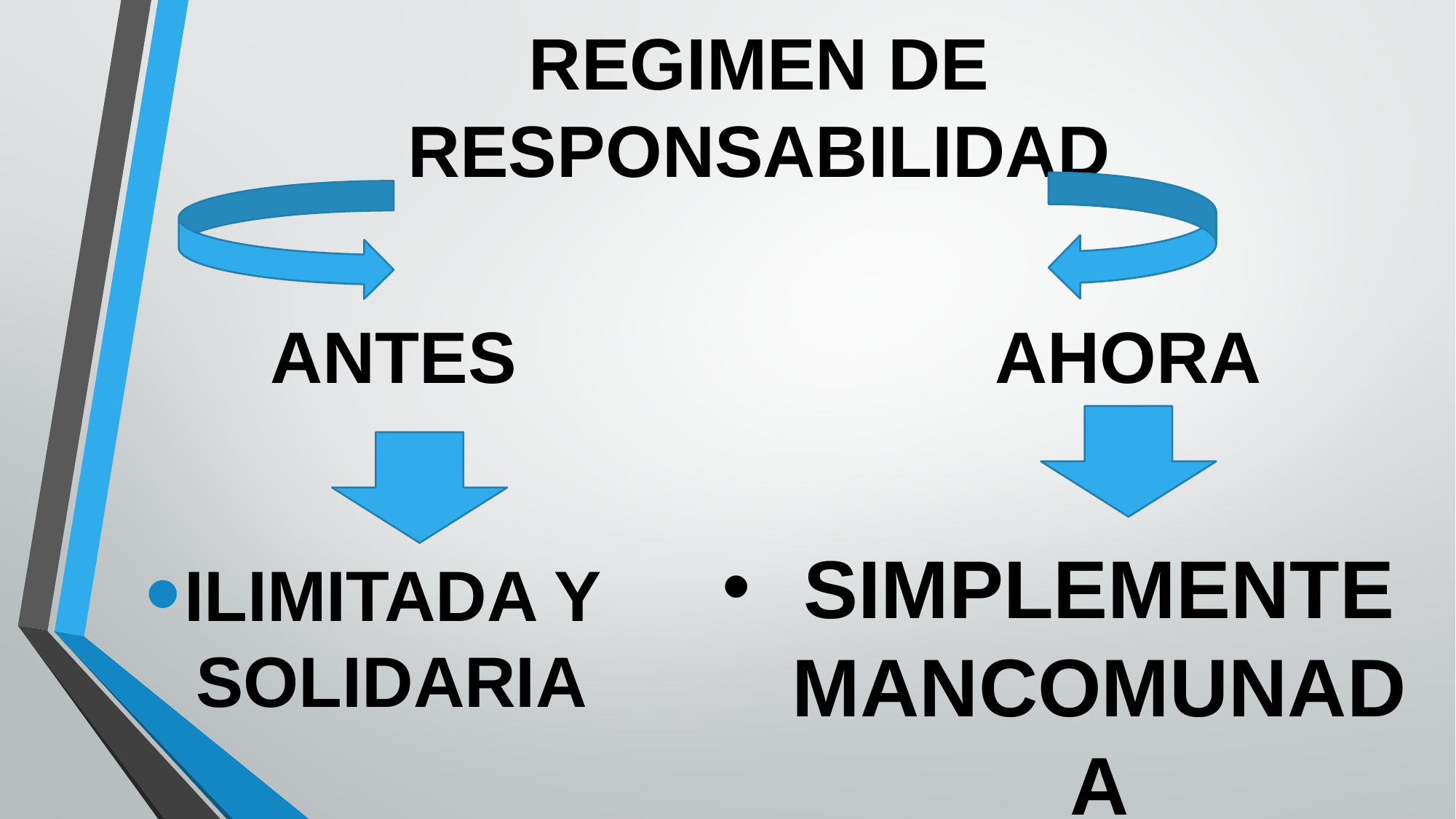

# REGIMEN DE RESPONSABILIDAD

ANTES
AHORA

ILIMITADA Y SOLIDARIA
SIMPLEMENTE MANCOMUNADA